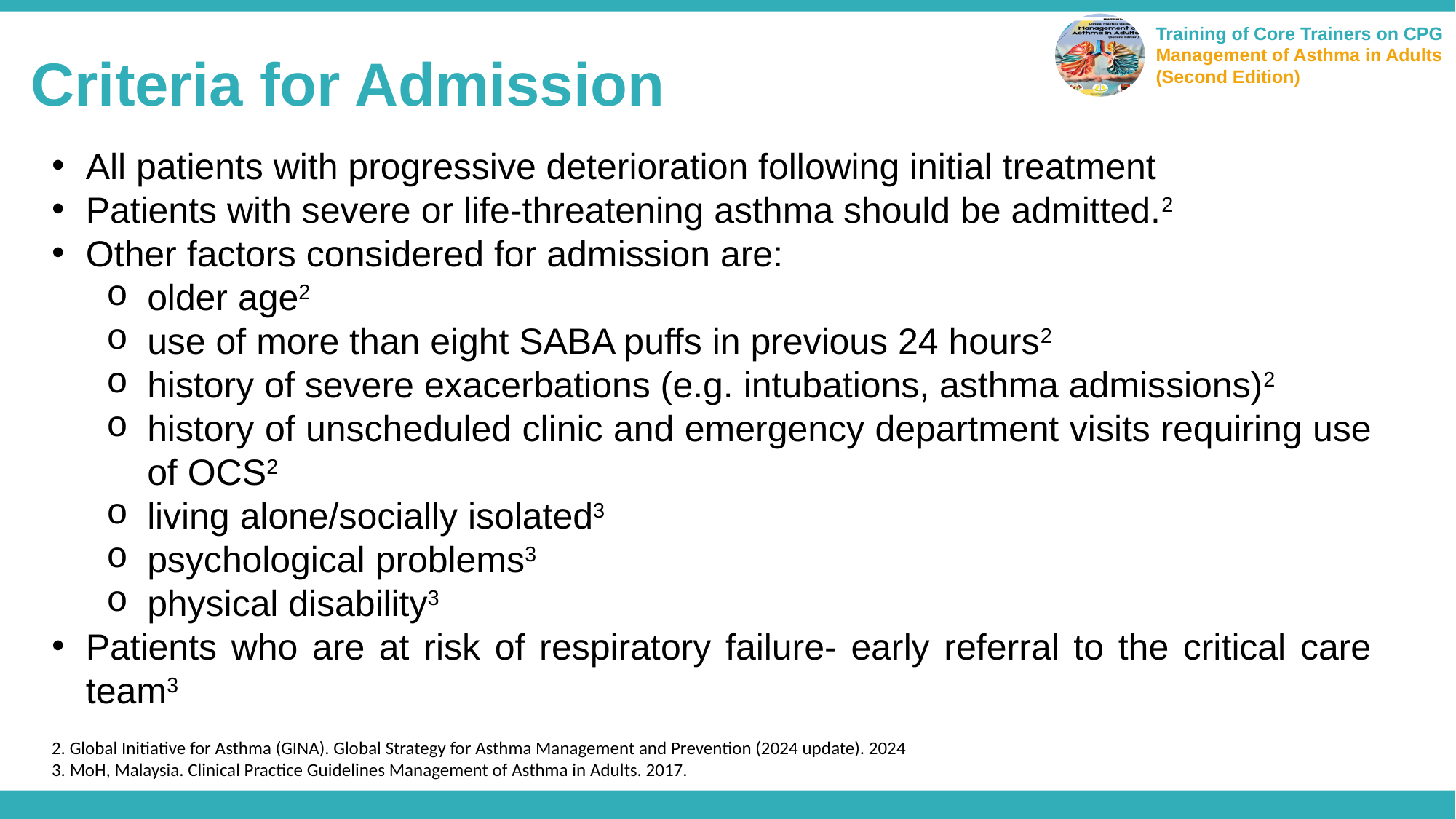

Criteria for Admission
All patients with progressive deterioration following initial treatment
Patients with severe or life-threatening asthma should be admitted.2
Other factors considered for admission are:
older age2
use of more than eight SABA puffs in previous 24 hours2
history of severe exacerbations (e.g. intubations, asthma admissions)2
history of unscheduled clinic and emergency department visits requiring use of OCS2
living alone/socially isolated3
psychological problems3
physical disability3
Patients who are at risk of respiratory failure- early referral to the critical care team3

2. Global Initiative for Asthma (GINA). Global Strategy for Asthma Management and Prevention (2024 update). 2024
3. MoH, Malaysia. Clinical Practice Guidelines Management of Asthma in Adults. 2017.